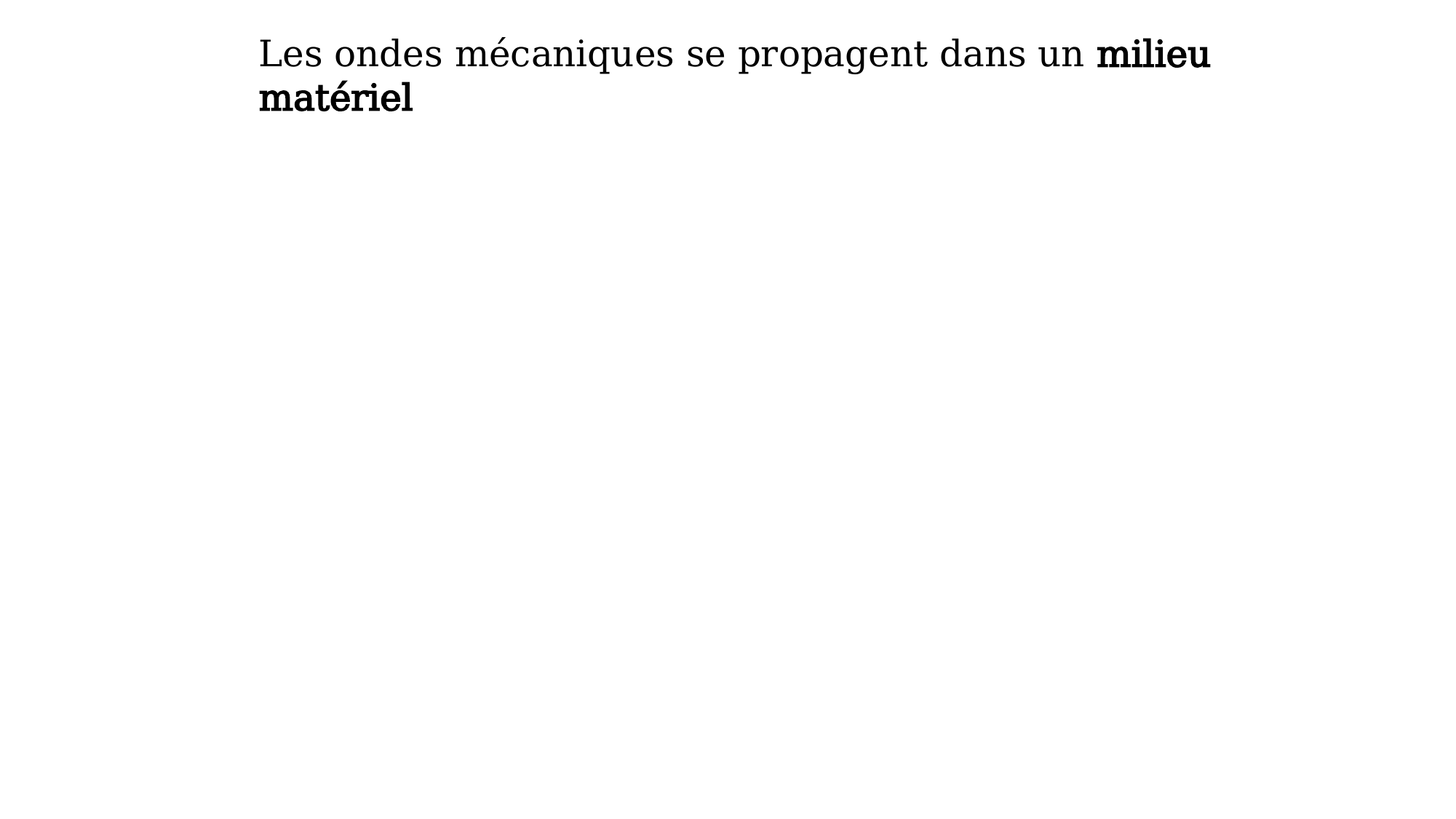

Les ondes mécaniques se propagent dans un milieu matériel